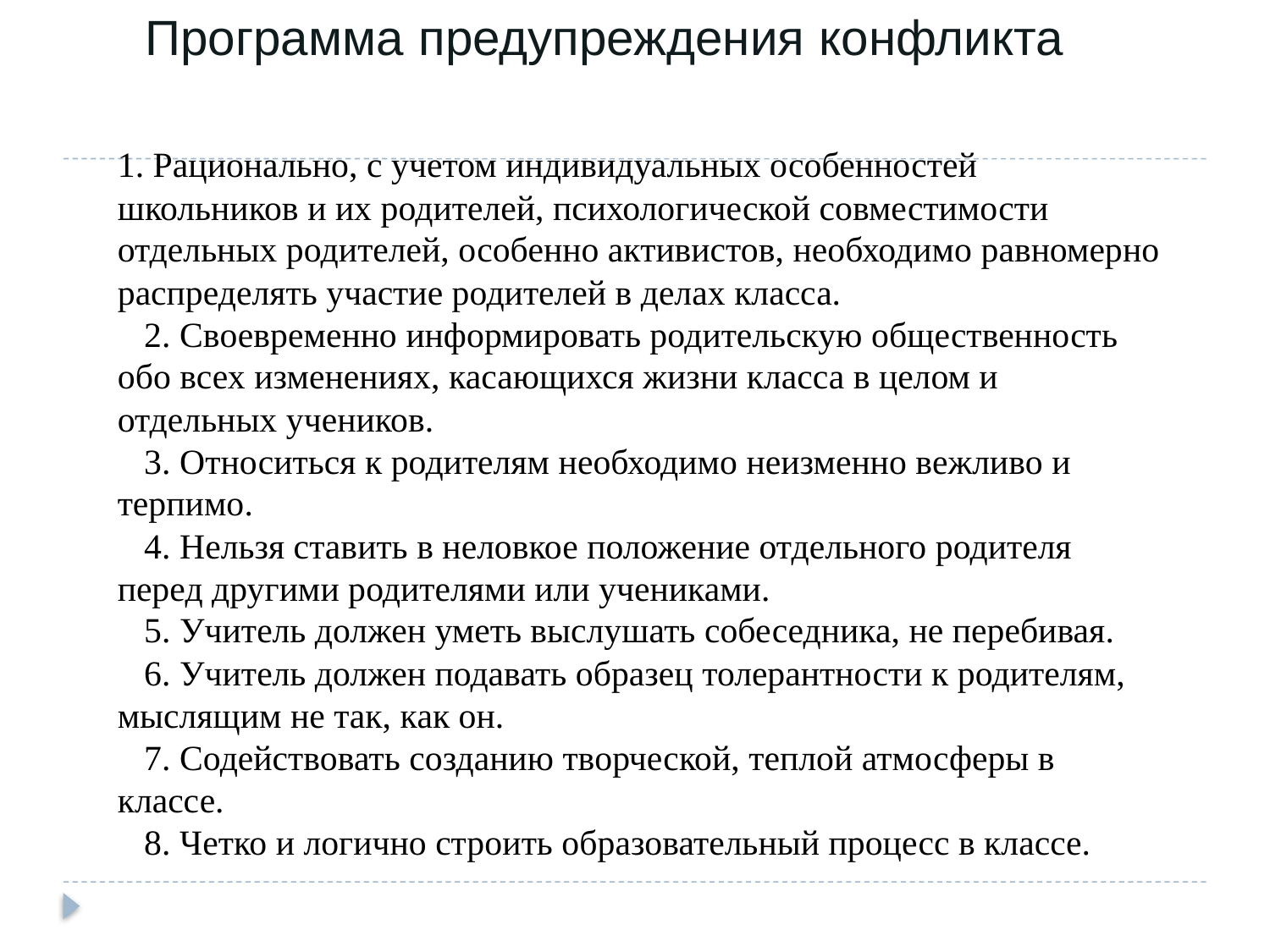

Программа предупреждения конфликта
1. Рационально, с учетом индивидуальных особенностей школьников и их родителей, психологической совместимости отдельных родителей, особенно активистов, необходимо равномерно распределять участие родителей в делах класса.
   2. Своевременно информировать родительскую общественность обо всех изменениях, касающихся жизни класса в целом и отдельных учеников.
   3. Относиться к родителям необходимо неизменно вежливо и терпимо.
   4. Нельзя ставить в неловкое положение отдельного родителя перед другими родителями или учениками.
   5. Учитель должен уметь выслушать собеседника, не перебивая.
   6. Учитель должен подавать образец толерантности к родителям, мыслящим не так, как он.
   7. Содействовать созданию творческой, теплой атмосферы в классе.
   8. Четко и логично строить образовательный процесс в классе.